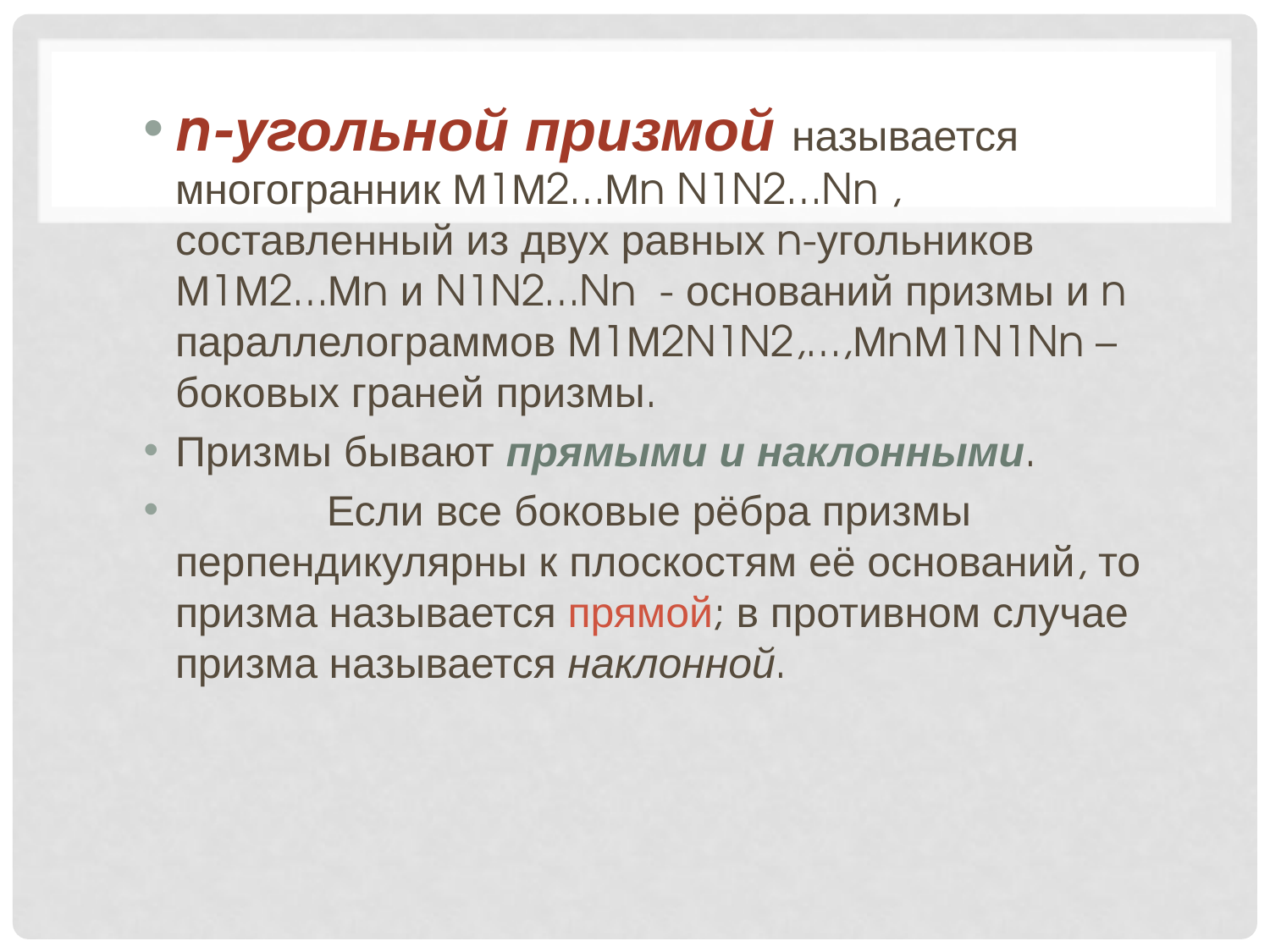

n-угольной призмой называется многогранник М1М2…Мn N1N2…Nn , составленный из двух равных n-угольников М1М2…Мn и N1N2…Nn  - оснований призмы и n параллелограммов М1М2N1N2,…,МnМ1N1Nn – боковых граней призмы.
Призмы бывают прямыми и наклонными.
             Если все боковые рёбра призмы перпендикулярны к плоскостям её оснований, то призма называется прямой; в противном случае призма называется наклонной.